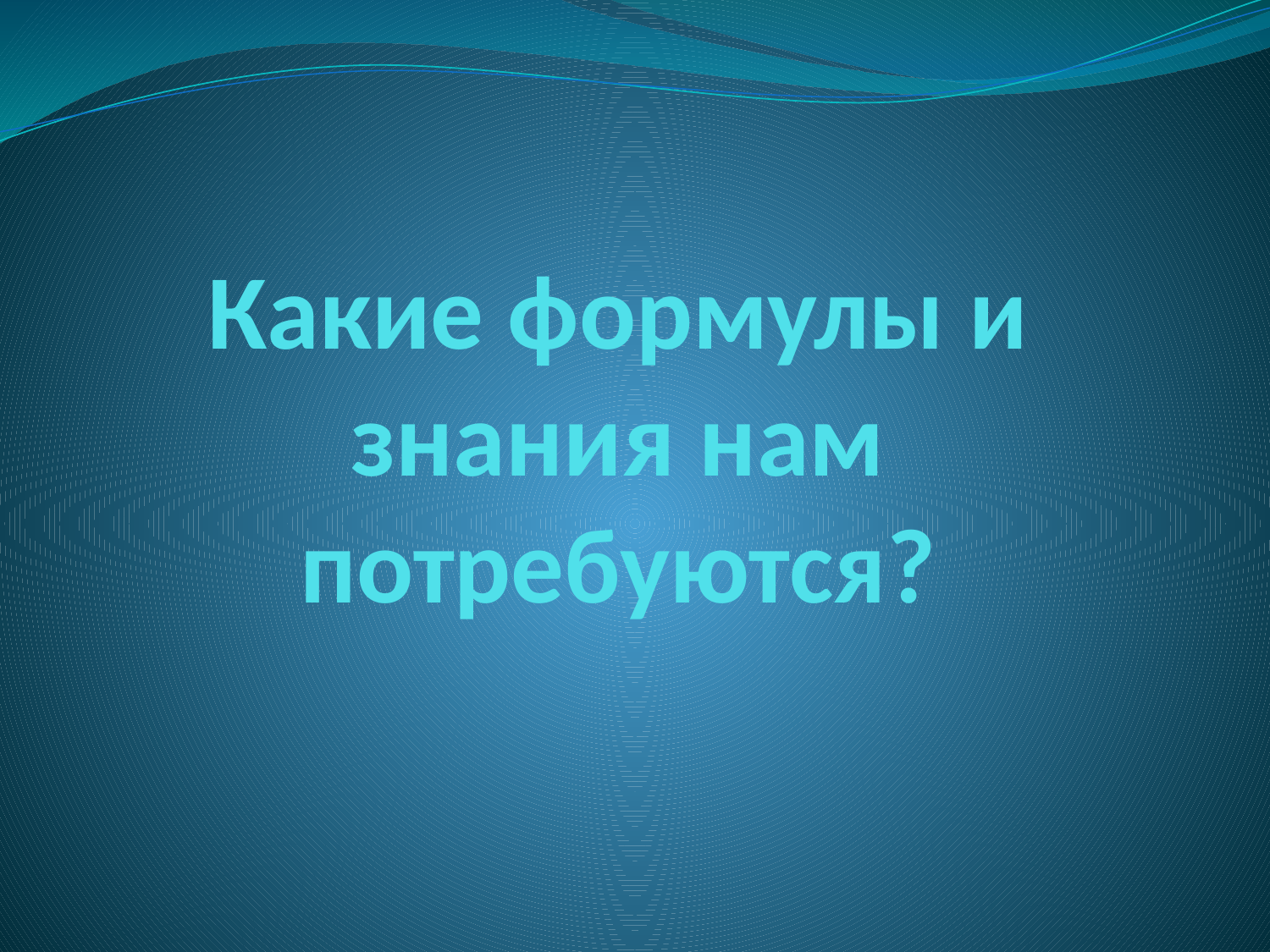

# Какие формулы и знания нам потребуются?